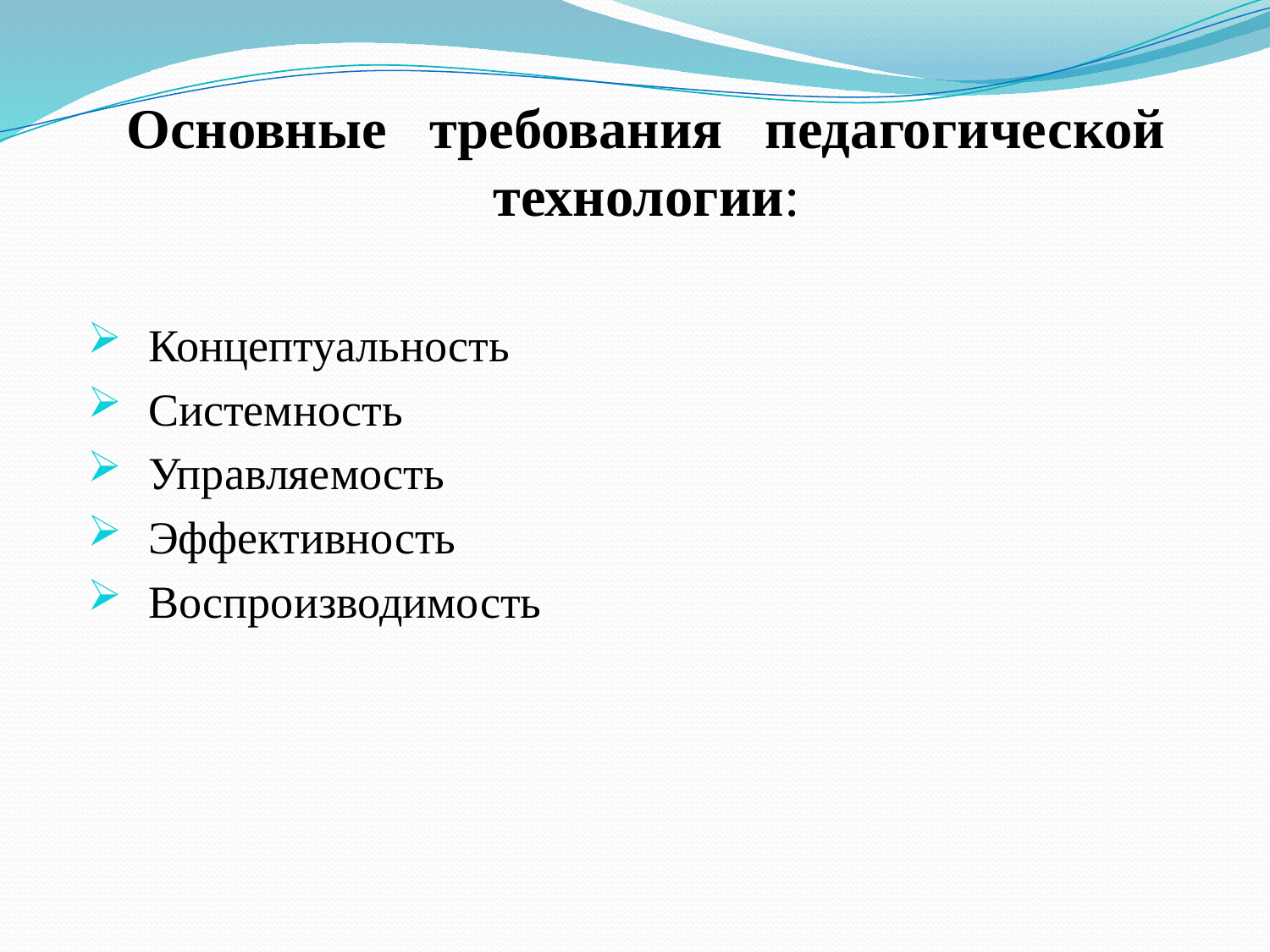

Основные   требования   педагогической технологии:

  Концептуальность
  Системность
  Управляемость
  Эффективность
  Воспроизводимость